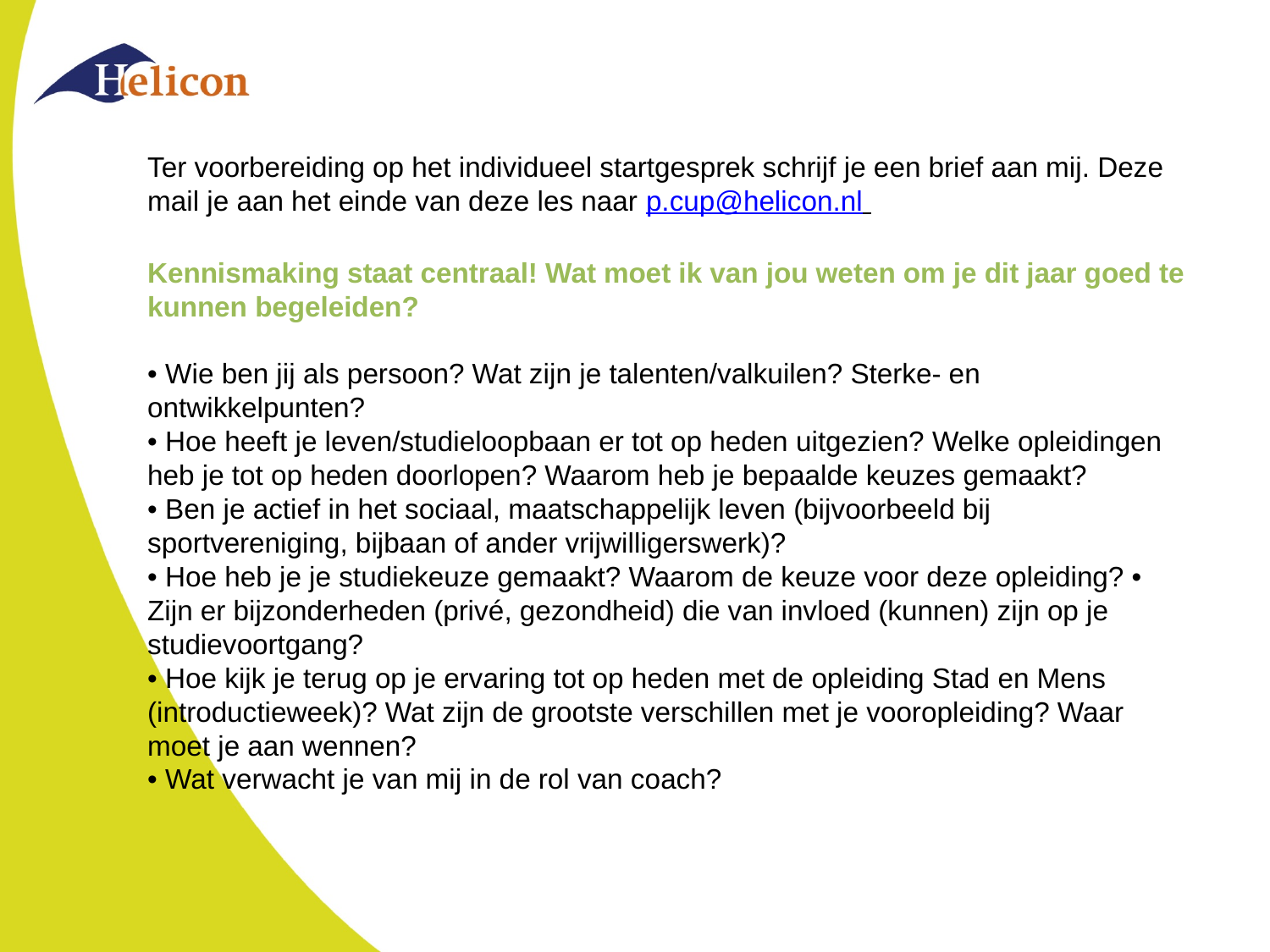

Ter voorbereiding op het individueel startgesprek schrijf je een brief aan mij. Deze mail je aan het einde van deze les naar p.cup@helicon.nl

Kennismaking staat centraal! Wat moet ik van jou weten om je dit jaar goed te kunnen begeleiden?
• Wie ben jij als persoon? Wat zijn je talenten/valkuilen? Sterke- en ontwikkelpunten?
• Hoe heeft je leven/studieloopbaan er tot op heden uitgezien? Welke opleidingen heb je tot op heden doorlopen? Waarom heb je bepaalde keuzes gemaakt?
• Ben je actief in het sociaal, maatschappelijk leven (bijvoorbeeld bij sportvereniging, bijbaan of ander vrijwilligerswerk)?
• Hoe heb je je studiekeuze gemaakt? Waarom de keuze voor deze opleiding? • Zijn er bijzonderheden (privé, gezondheid) die van invloed (kunnen) zijn op je studievoortgang?
• Hoe kijk je terug op je ervaring tot op heden met de opleiding Stad en Mens (introductieweek)? Wat zijn de grootste verschillen met je vooropleiding? Waar moet je aan wennen?
• Wat verwacht je van mij in de rol van coach?